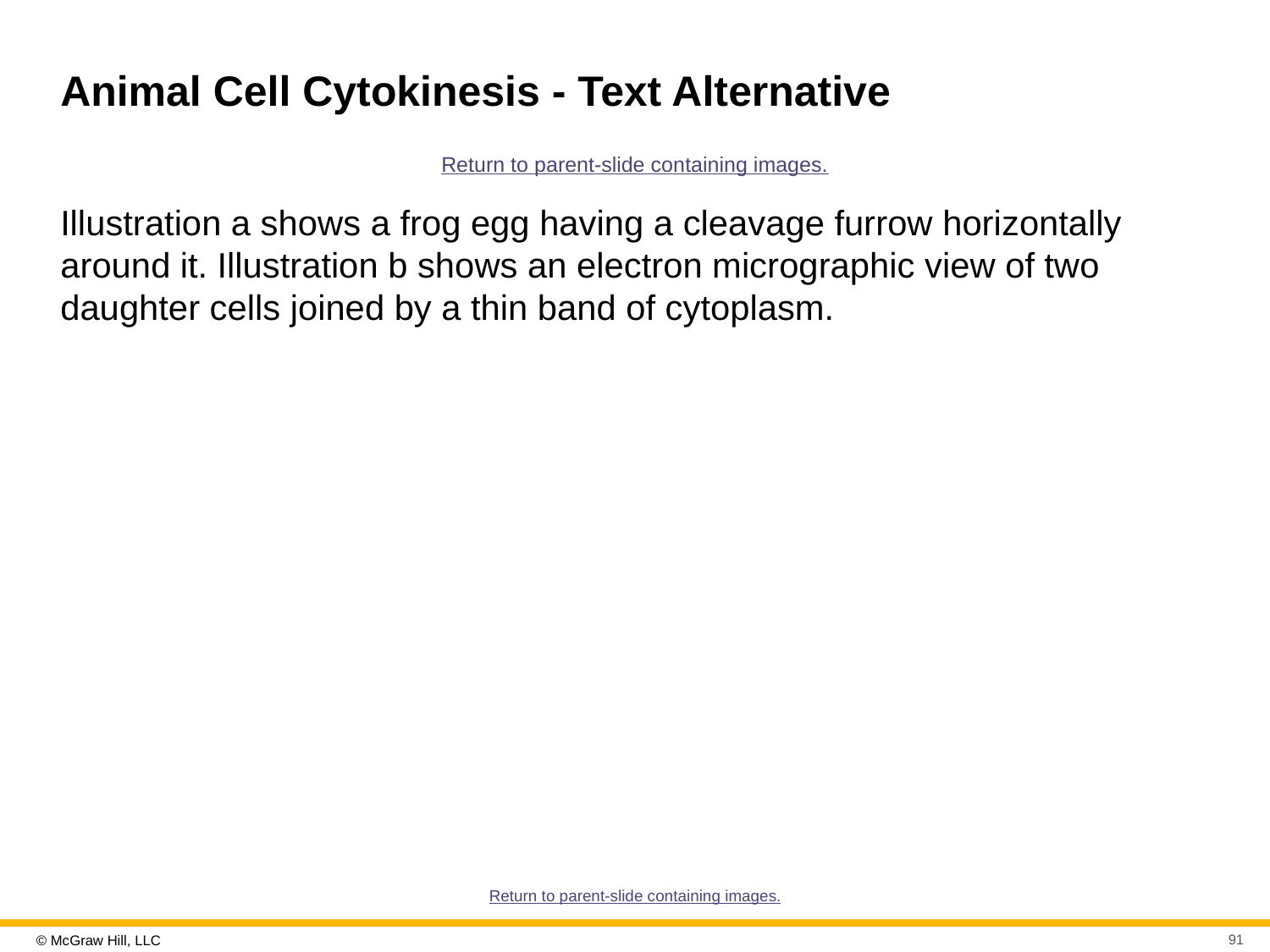

# Animal Cell Cytokinesis - Text Alternative
Return to parent-slide containing images.
Illustration a shows a frog egg having a cleavage furrow horizontally around it. Illustration b shows an electron micrographic view of two daughter cells joined by a thin band of cytoplasm.
Return to parent-slide containing images.
91